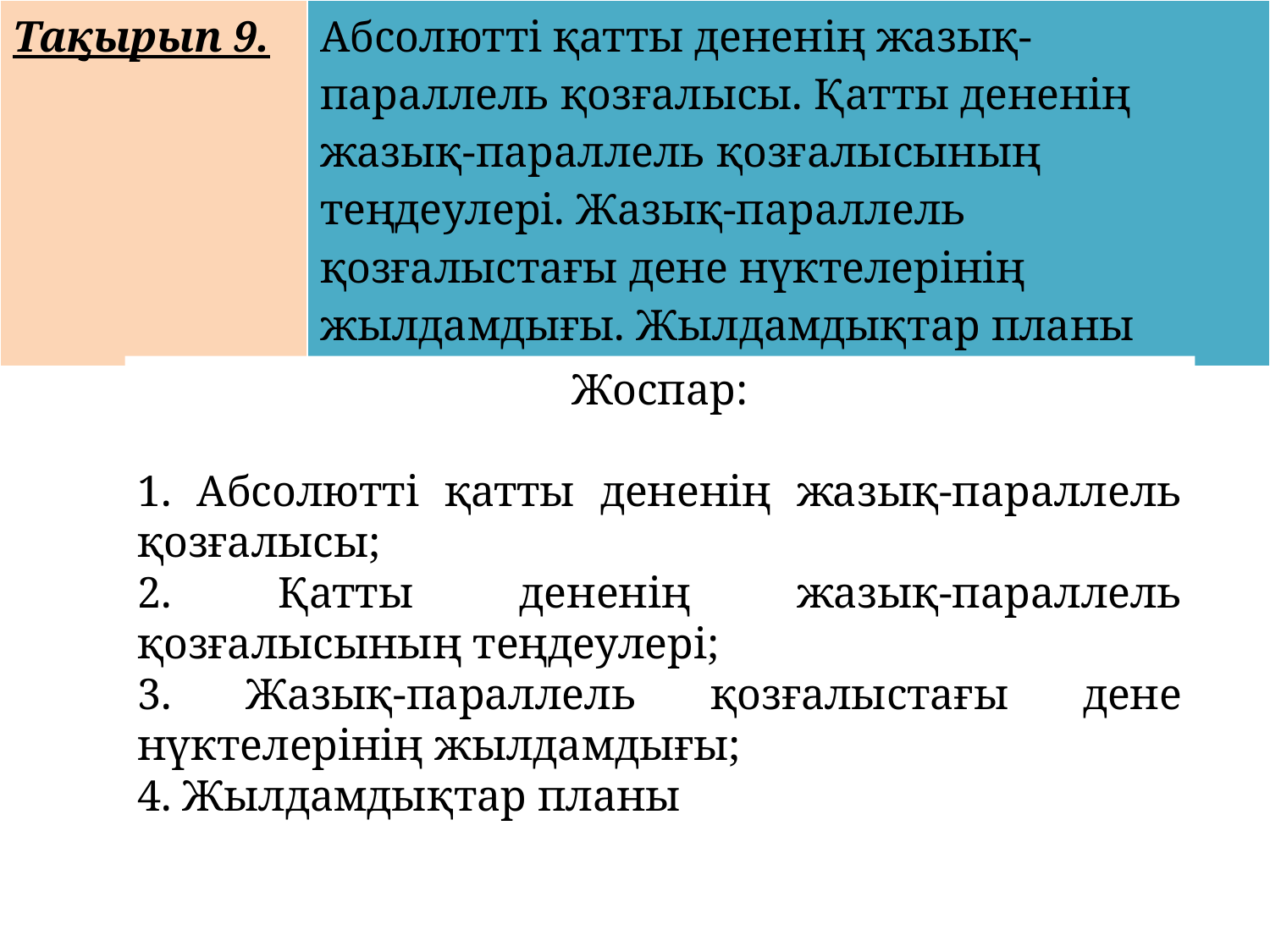

| Тақырып 9. | Абсолютті қатты дененің жазық-параллель қозғалысы. Қатты дененің жазық-параллель қозғалысының теңдеулері. Жазық-параллель қозғалыстағы дене нүктелерінің жылдамдығы. Жылдамдықтар планы |
| --- | --- |
Жоспар:

1. Абсолютті қатты дененің жазық-параллель қозғалысы;
2. Қатты дененің жазық-параллель қозғалысының теңдеулері;
3. Жазық-параллель қозғалыстағы дене нүктелерінің жылдамдығы;
4. Жылдамдықтар планы